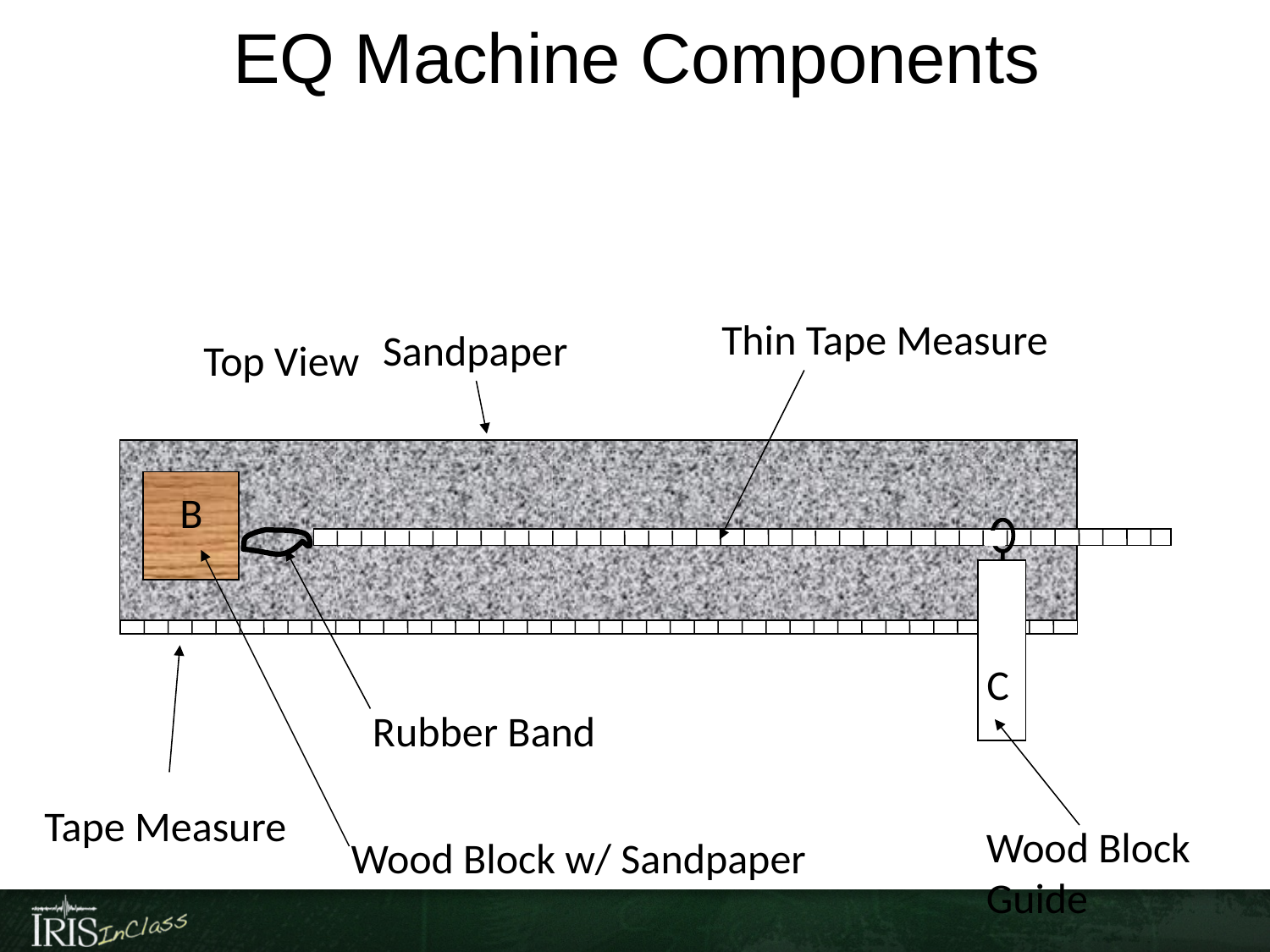

# EQ Machine Components
Thin Tape Measure
Sandpaper
Top View

B

C
C
Rubber Band

Tape Measure
Wood Block Guide
Wood Block w/ Sandpaper